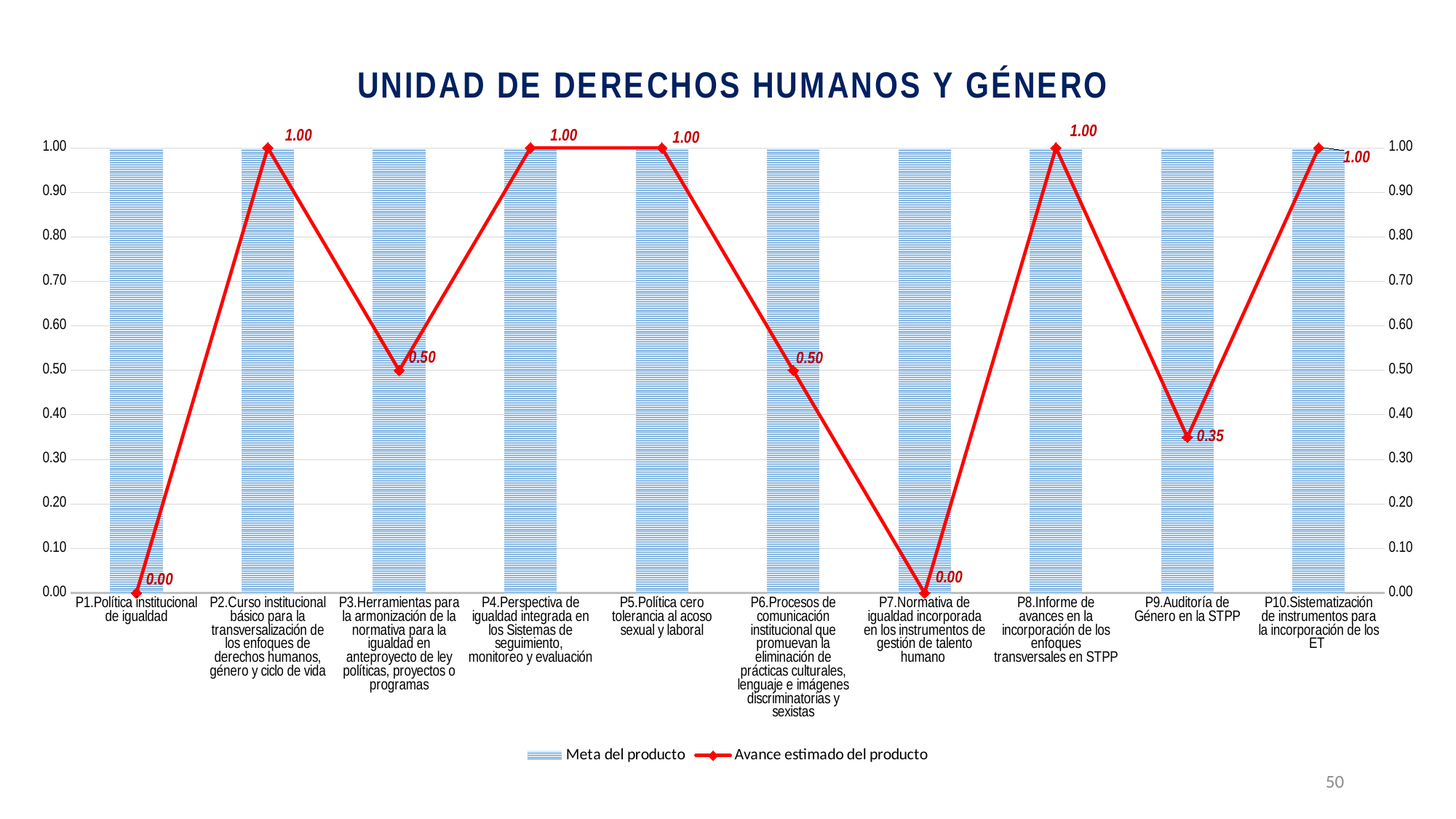

### Chart: UNIDAD DE DERECHOS HUMANOS Y GÉNERO

| Category |  |  |
|---|---|---|
| P1.Política institucional de igualdad | 1.0 | 0.0 |
| P2.Curso institucional básico para la transversalización de los enfoques de derechos humanos, género y ciclo de vida | 1.0 | 1.0 |
| P3.Herramientas para la armonización de la normativa para la igualdad en anteproyecto de ley políticas, proyectos o programas | 1.0 | 0.5 |
| P4.Perspectiva de igualdad integrada en los Sistemas de seguimiento,  monitoreo y evaluación | 1.0 | 1.0 |
| P5.Política cero tolerancia al acoso sexual y laboral | 1.0 | 1.0 |
| P6.Procesos de comunicación institucional que promuevan la eliminación de prácticas culturales, lenguaje e imágenes discriminatorias y sexistas | 1.0 | 0.5 |
| P7.Normativa de igualdad incorporada en los instrumentos de gestión de talento humano  | 1.0 | 0.0 |
| P8.Informe de avances en la incorporación de los enfoques transversales en STPP | 1.0 | 1.0 |
| P9.Auditoría de Género en la STPP | 1.0 | 0.35 |
| P10.Sistematización de instrumentos para la incorporación de los ET  | 1.0 | 1.0 |
50